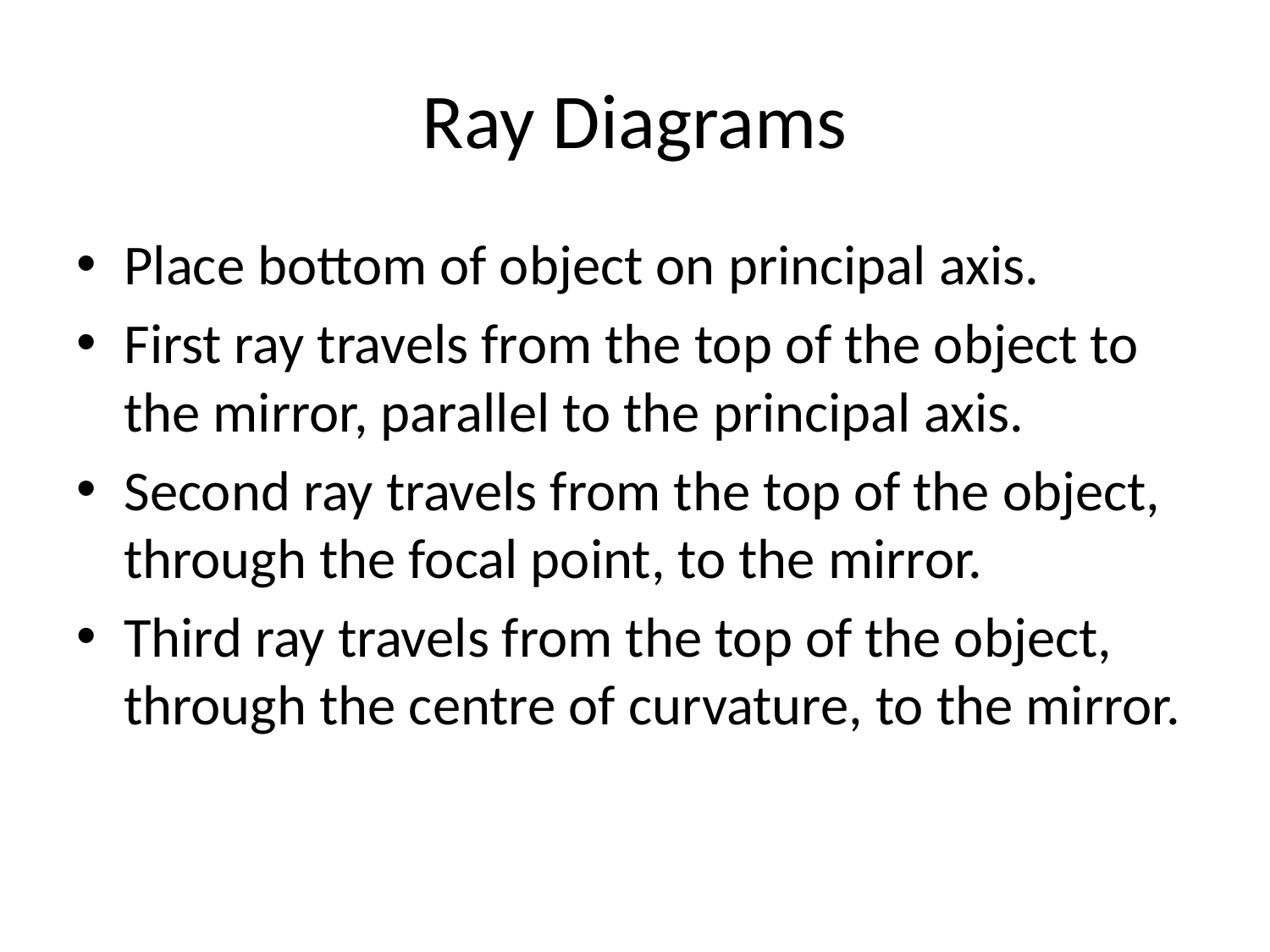

# Ray Diagrams
Place bottom of object on principal axis.
First ray travels from the top of the object to the mirror, parallel to the principal axis.
Second ray travels from the top of the object, through the focal point, to the mirror.
Third ray travels from the top of the object, through the centre of curvature, to the mirror.